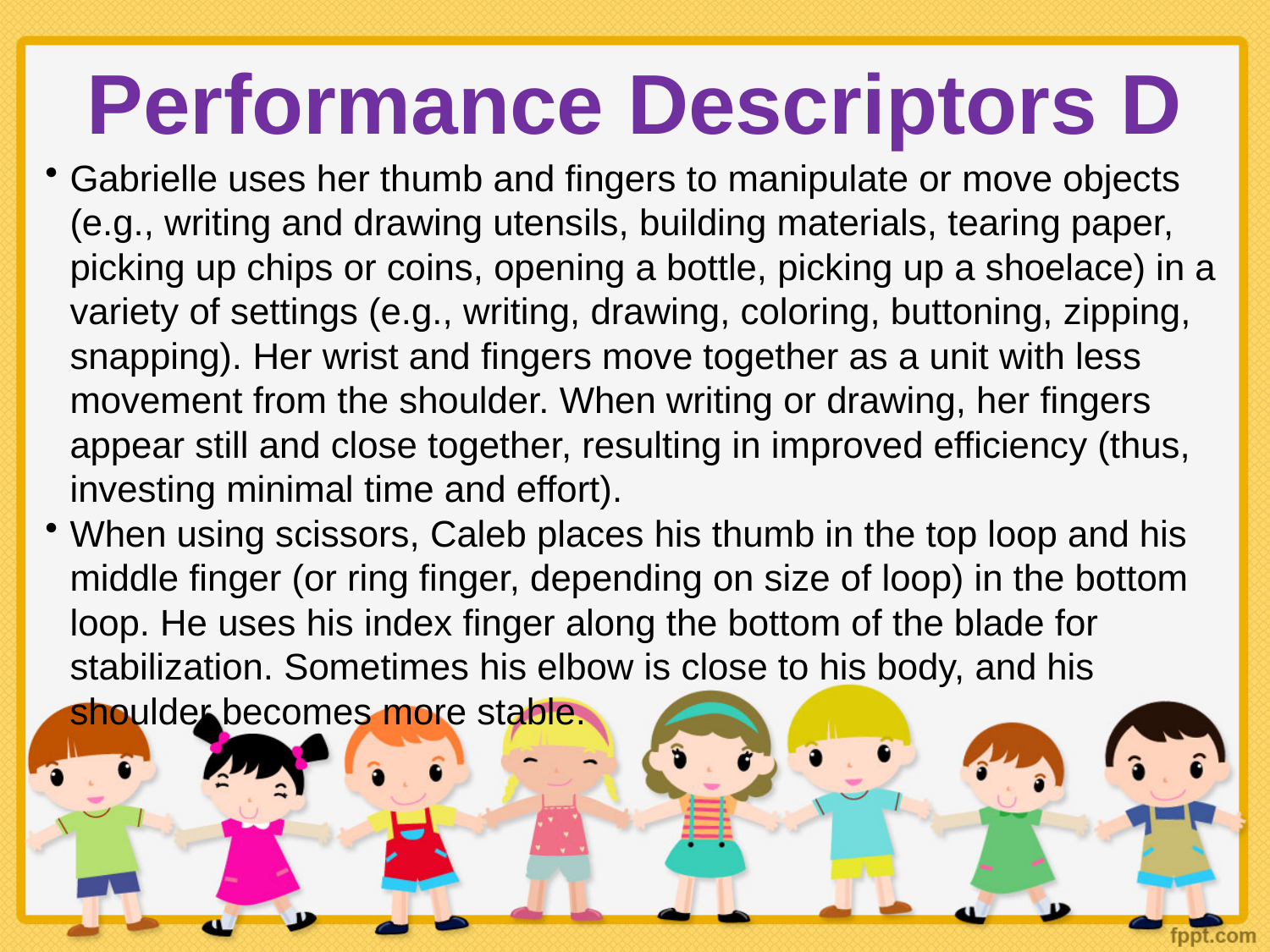

# Performance Descriptors D
Gabrielle uses her thumb and fingers to manipulate or move objects (e.g., writing and drawing utensils, building materials, tearing paper, picking up chips or coins, opening a bottle, picking up a shoelace) in a variety of settings (e.g., writing, drawing, coloring, buttoning, zipping, snapping). Her wrist and fingers move together as a unit with less movement from the shoulder. When writing or drawing, her fingers appear still and close together, resulting in improved efficiency (thus, investing minimal time and effort).
When using scissors, Caleb places his thumb in the top loop and his middle finger (or ring finger, depending on size of loop) in the bottom loop. He uses his index finger along the bottom of the blade for stabilization. Sometimes his elbow is close to his body, and his shoulder becomes more stable.